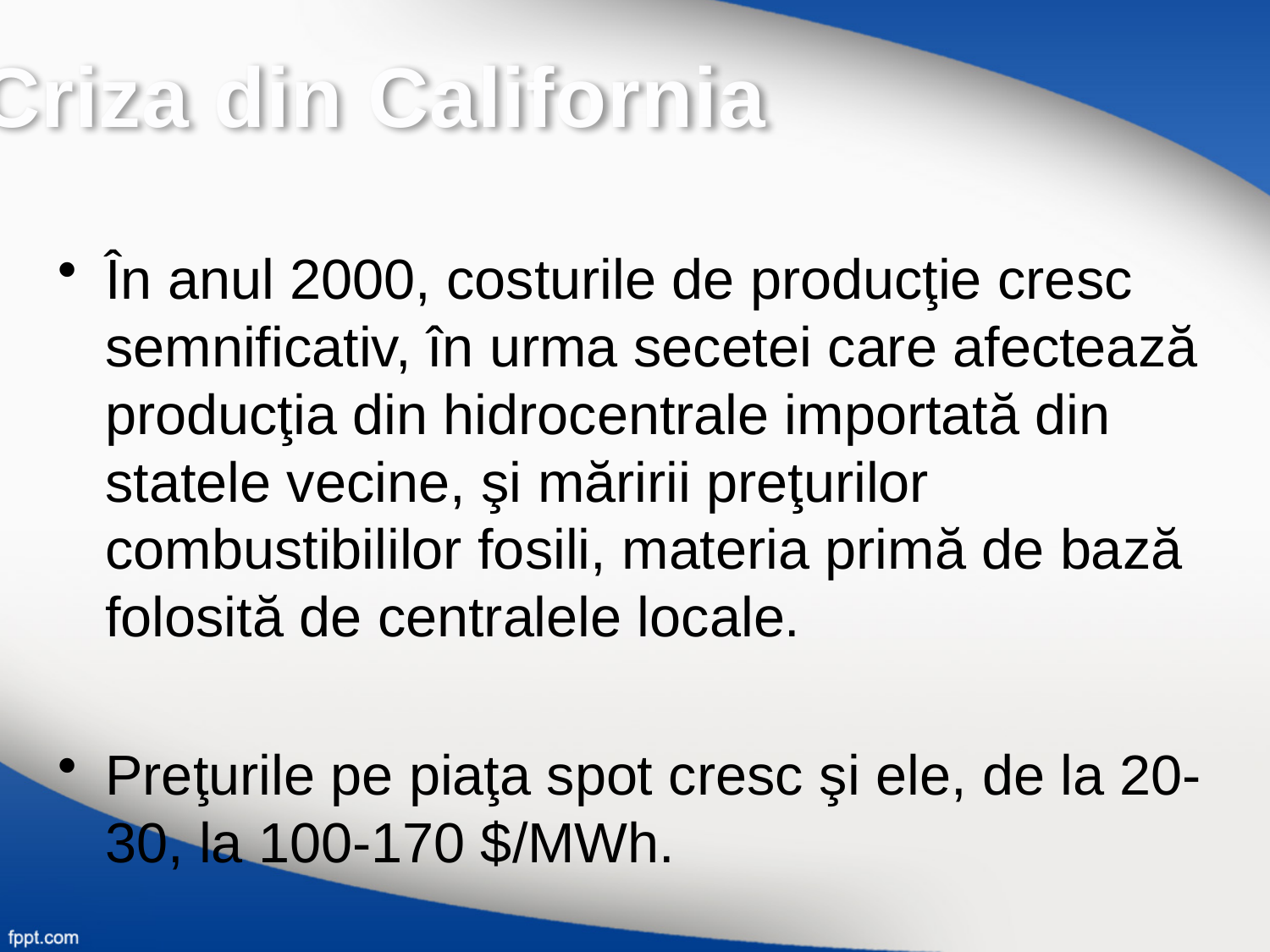

Criza din California
În anul 2000, costurile de producţie cresc semnificativ, în urma secetei care afectează producţia din hidrocentrale importată din statele vecine, şi măririi preţurilor combustibililor fosili, materia primă de bază folosită de centralele locale.

Preţurile pe piaţa spot cresc şi ele, de la 20-30, la 100-170 $/MWh.